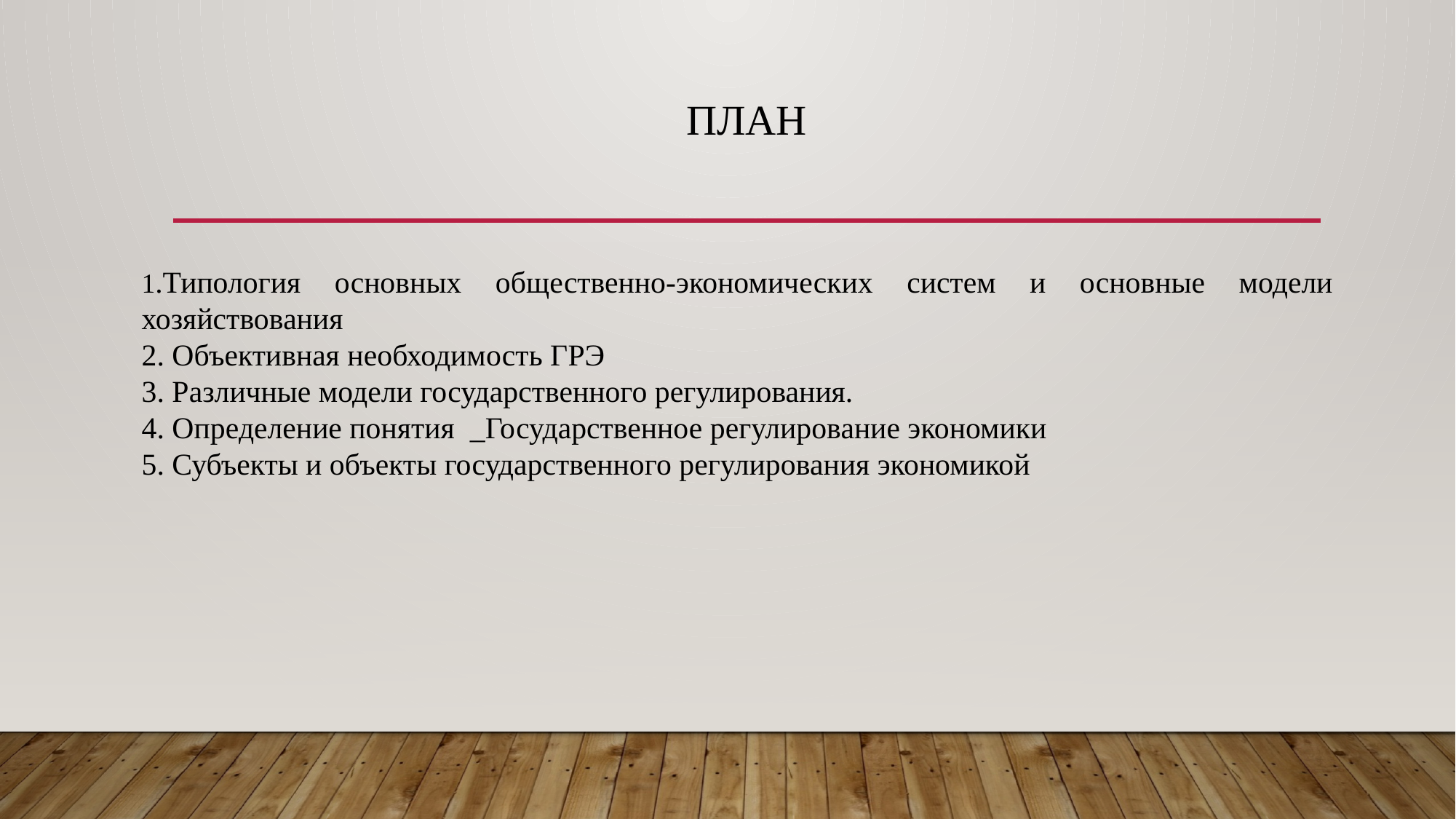

# ПЛАН
1.Типология основных общественно-экономических систем и основные модели хозяйствования
2. Объективная необходимость ГРЭ
3. Различные модели государственного регулирования.
4. Определение понятия  _Государственное регулирование экономики
5. Субъекты и объекты государственного регулирования экономикой